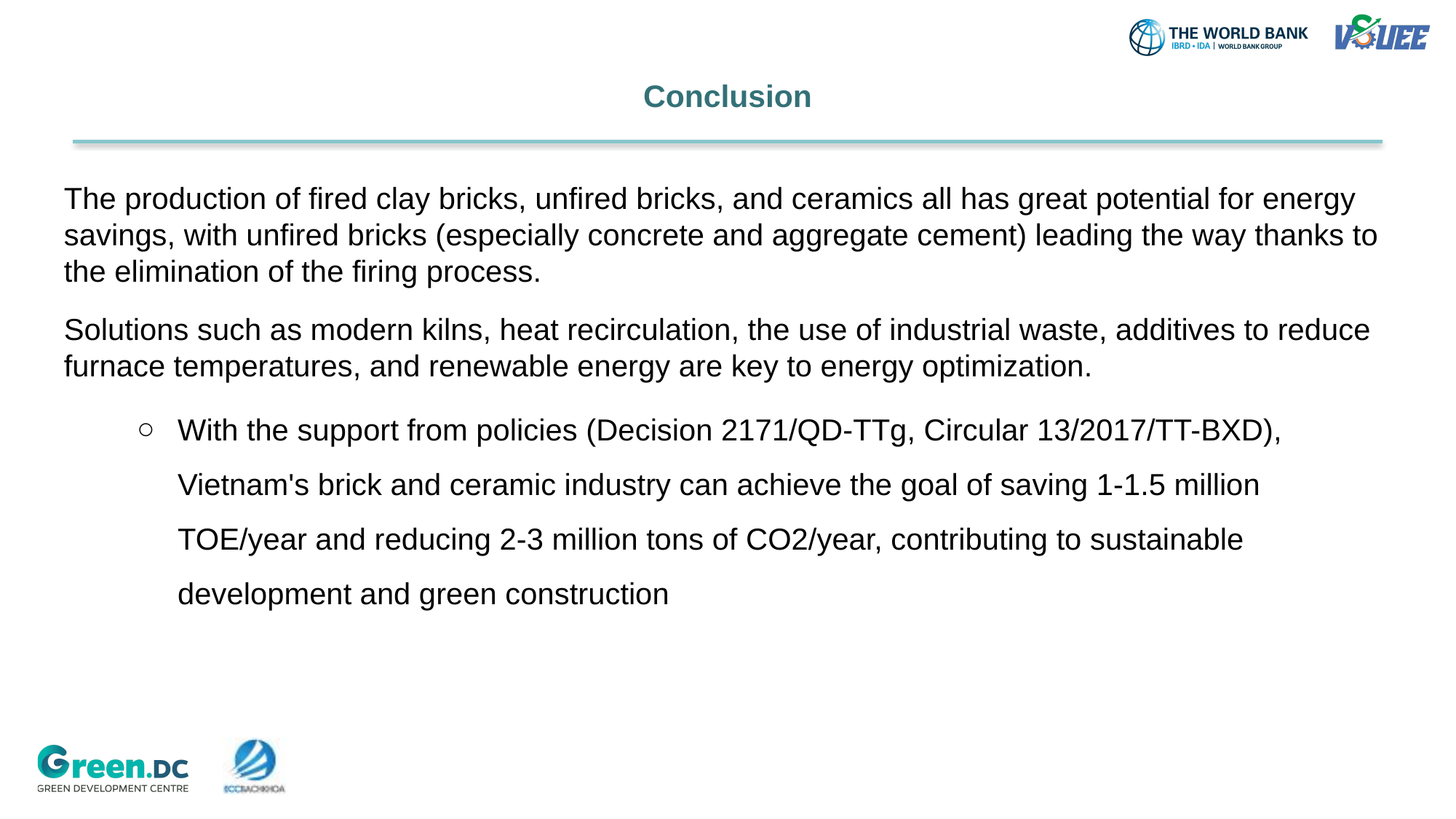

# Conclusion
The production of fired clay bricks, unfired bricks, and ceramics all has great potential for energy savings, with unfired bricks (especially concrete and aggregate cement) leading the way thanks to the elimination of the firing process.
Solutions such as modern kilns, heat recirculation, the use of industrial waste, additives to reduce furnace temperatures, and renewable energy are key to energy optimization.
With the support from policies (Decision 2171/QD-TTg, Circular 13/2017/TT-BXD), Vietnam's brick and ceramic industry can achieve the goal of saving 1-1.5 million TOE/year and reducing 2-3 million tons of CO2/year, contributing to sustainable development and green construction